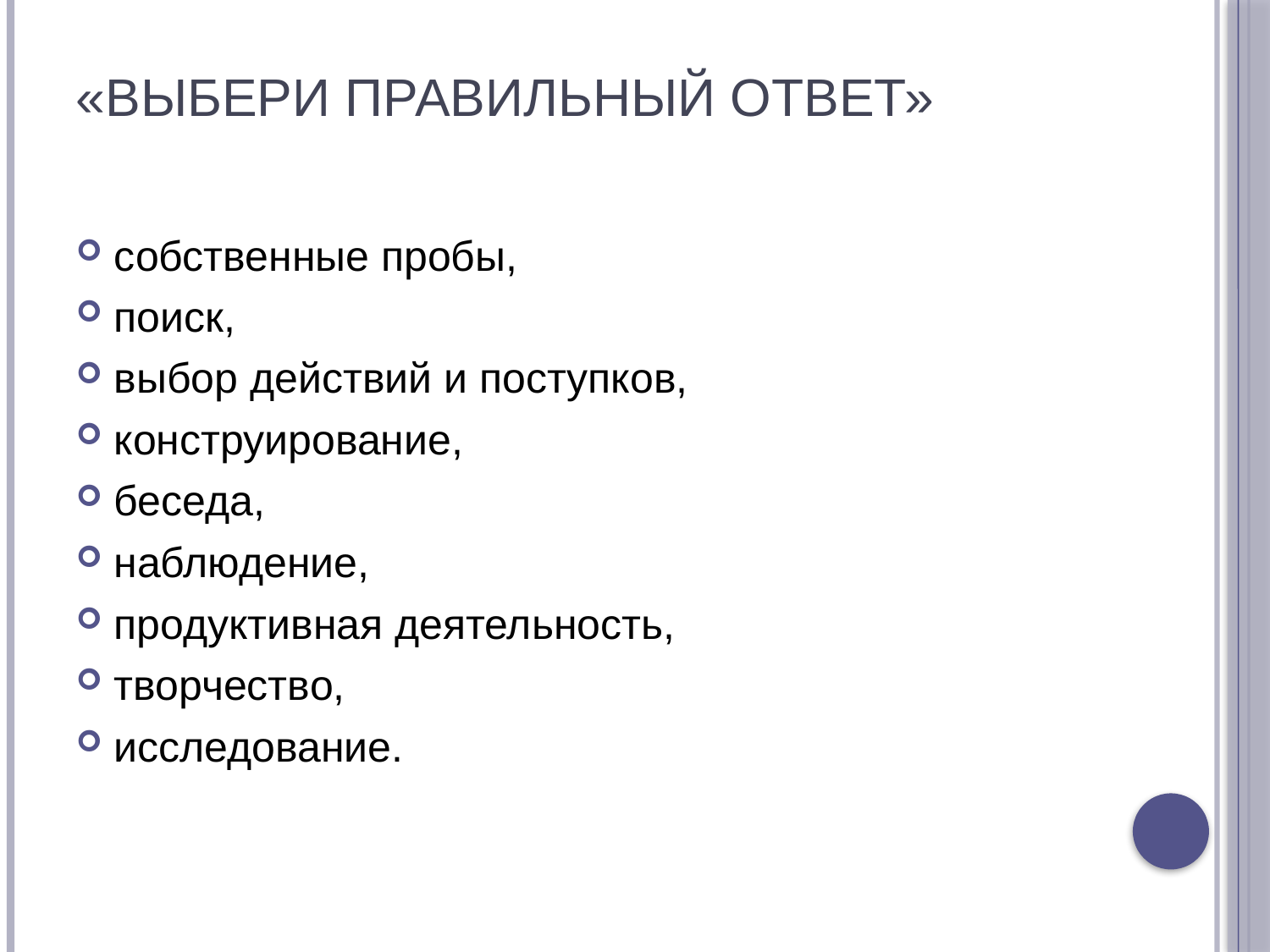

# «Выбери правильный ответ»
собственные пробы,
поиск,
выбор действий и поступков,
конструирование,
беседа,
наблюдение,
продуктивная деятельность,
творчество,
исследование.